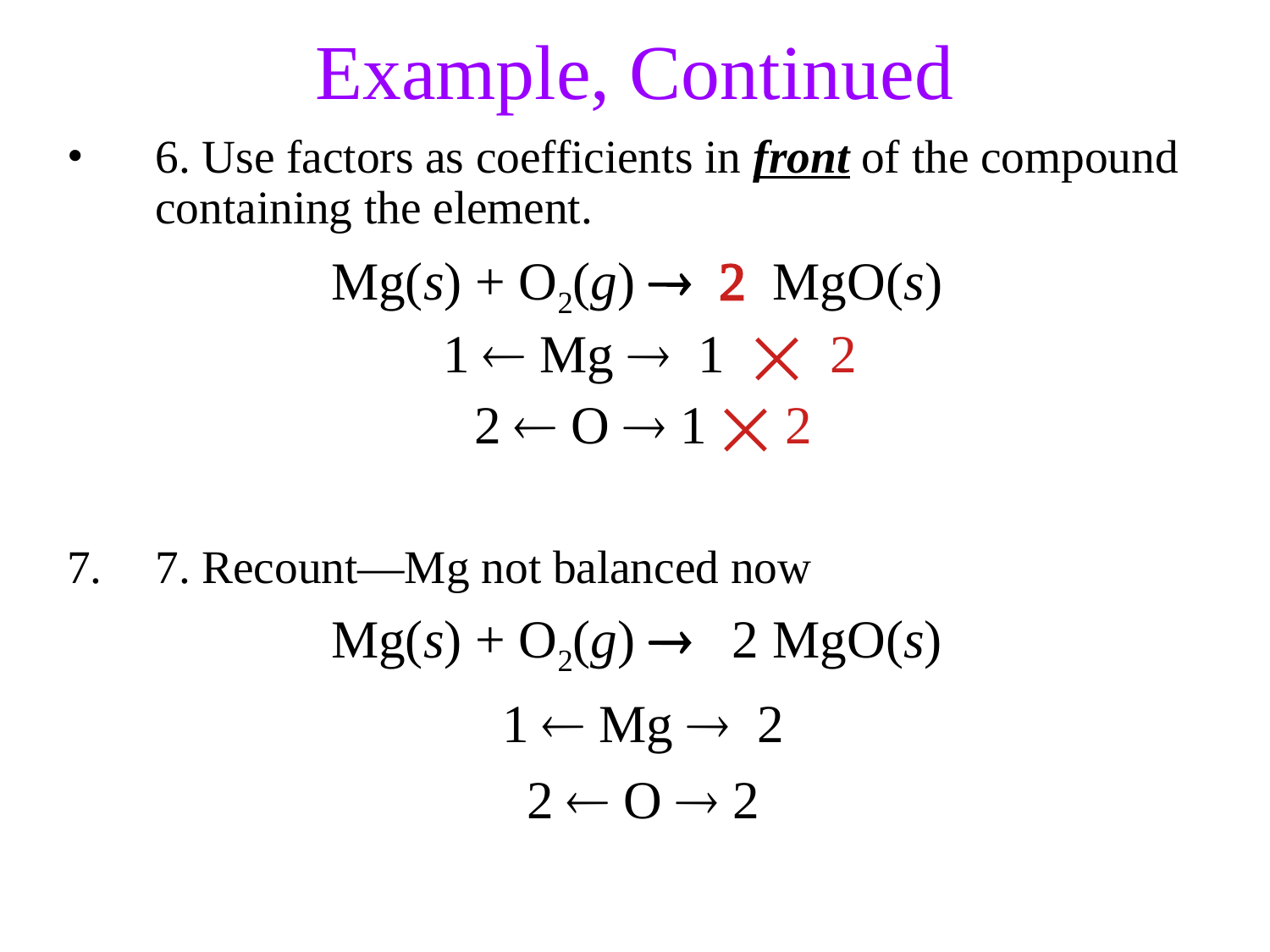

Example, Continued
6. Use factors as coefficients in front of the compound containing the element.
Mg(s) + O2(g) → 2 MgO(s)
  1 ← Mg → 1 ⨉ 2
 2 ← O → 1 ⨉ 2

7. Recount—Mg not balanced now
Mg(s) + O2(g) →  2 MgO(s)
  1 ← Mg → 2
 2 ← O → 2